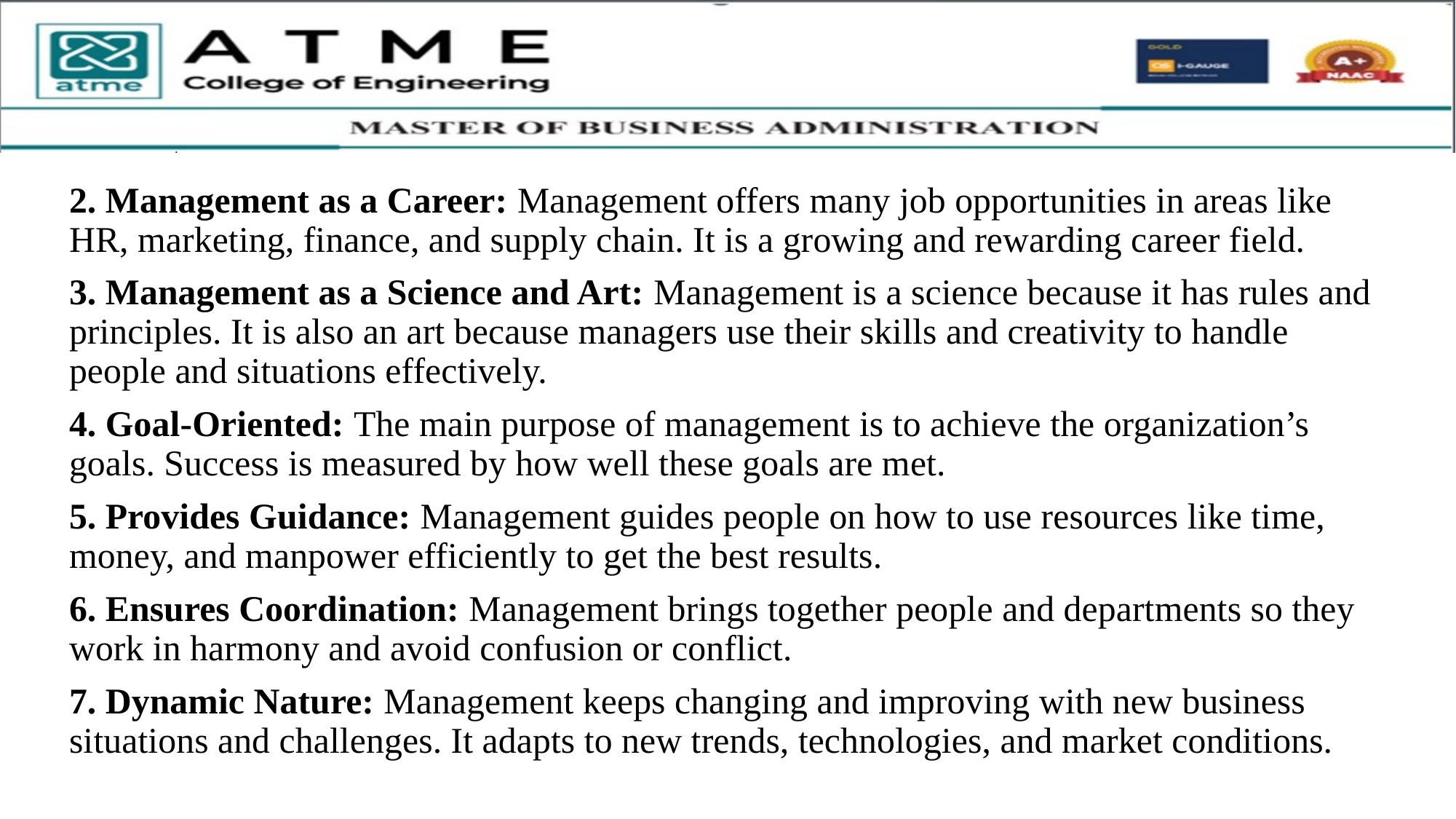

2. Management as a Career: Management offers many job opportunities in areas like HR, marketing, finance, and supply chain. It is a growing and rewarding career field.
3. Management as a Science and Art: Management is a science because it has rules and principles. It is also an art because managers use their skills and creativity to handle people and situations effectively.
4. Goal-Oriented: The main purpose of management is to achieve the organization’s goals. Success is measured by how well these goals are met.
5. Provides Guidance: Management guides people on how to use resources like time, money, and manpower efficiently to get the best results.
6. Ensures Coordination: Management brings together people and departments so they work in harmony and avoid confusion or conflict.
7. Dynamic Nature: Management keeps changing and improving with new business situations and challenges. It adapts to new trends, technologies, and market conditions.